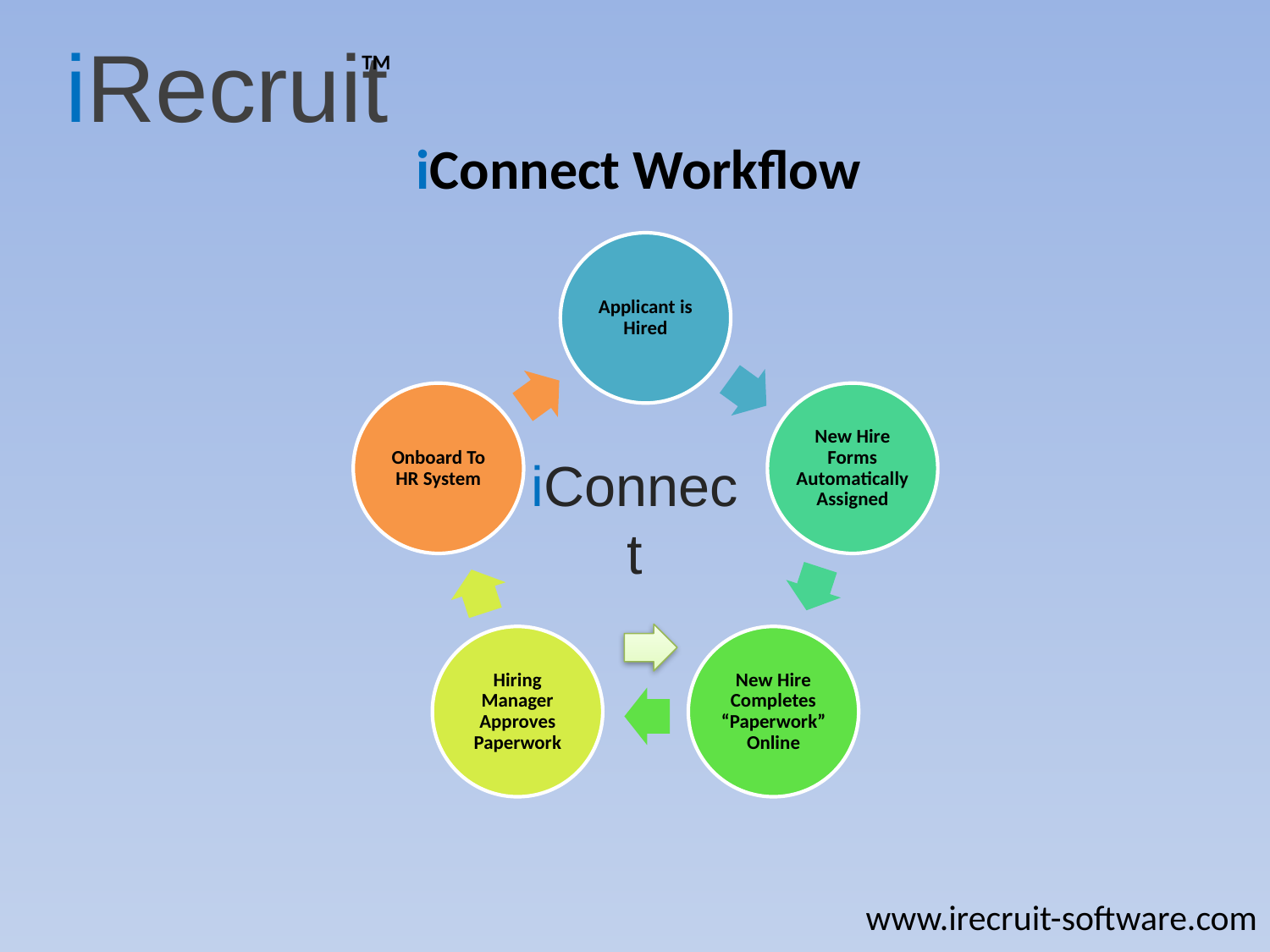

iRecruit
TM
# iConnect Workflow
Applicant is Hired

New Hire Forms Automatically Assigned

New Hire Completes “Paperwork” Online

Hiring Manager Approves Paperwork

Onboard To HR System

iConnect

www.irecruit-software.com